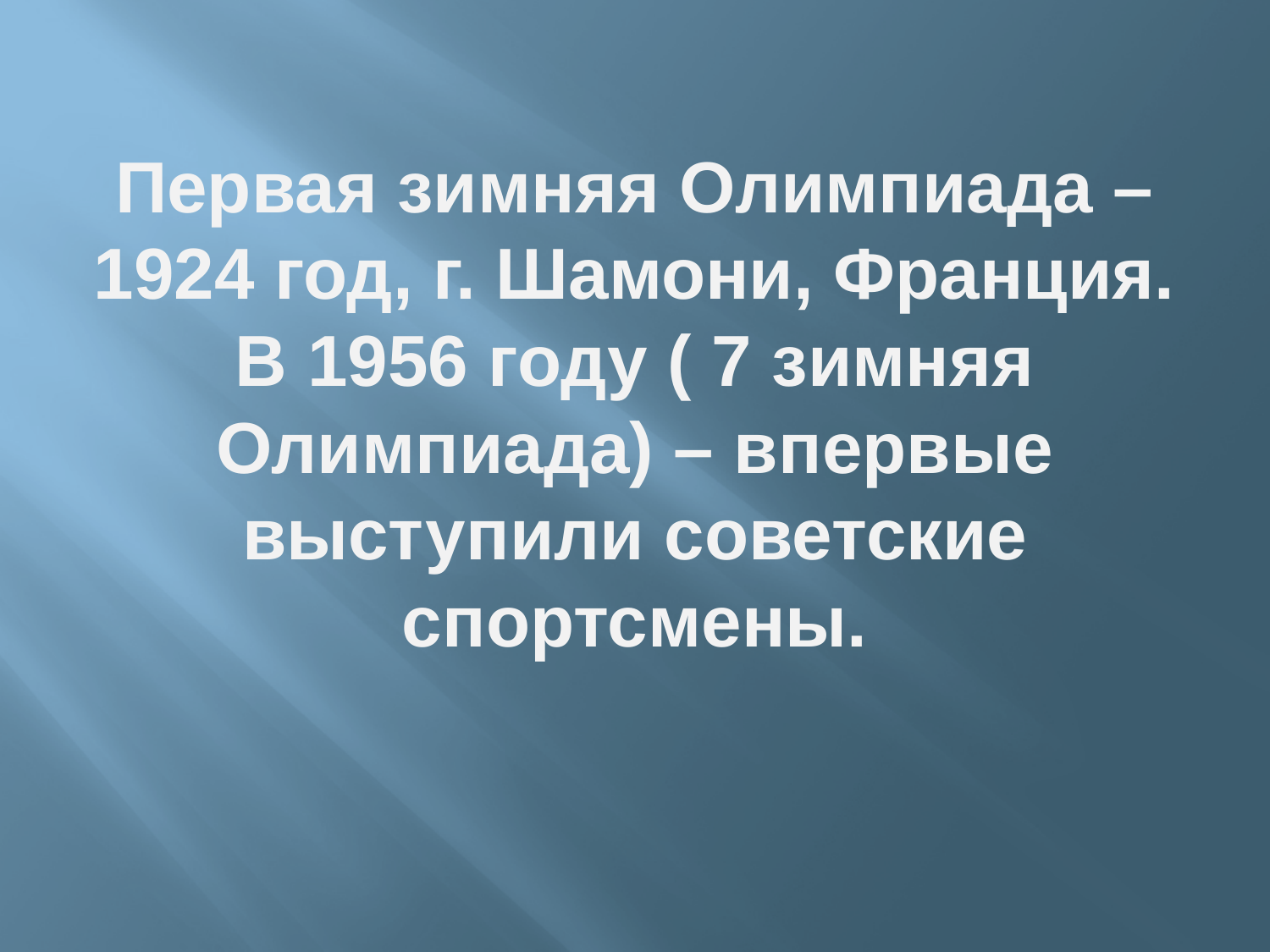

# Первая зимняя Олимпиада – 1924 год, г. Шамони, Франция. В 1956 году ( 7 зимняя Олимпиада) – впервые выступили советские спортсмены.